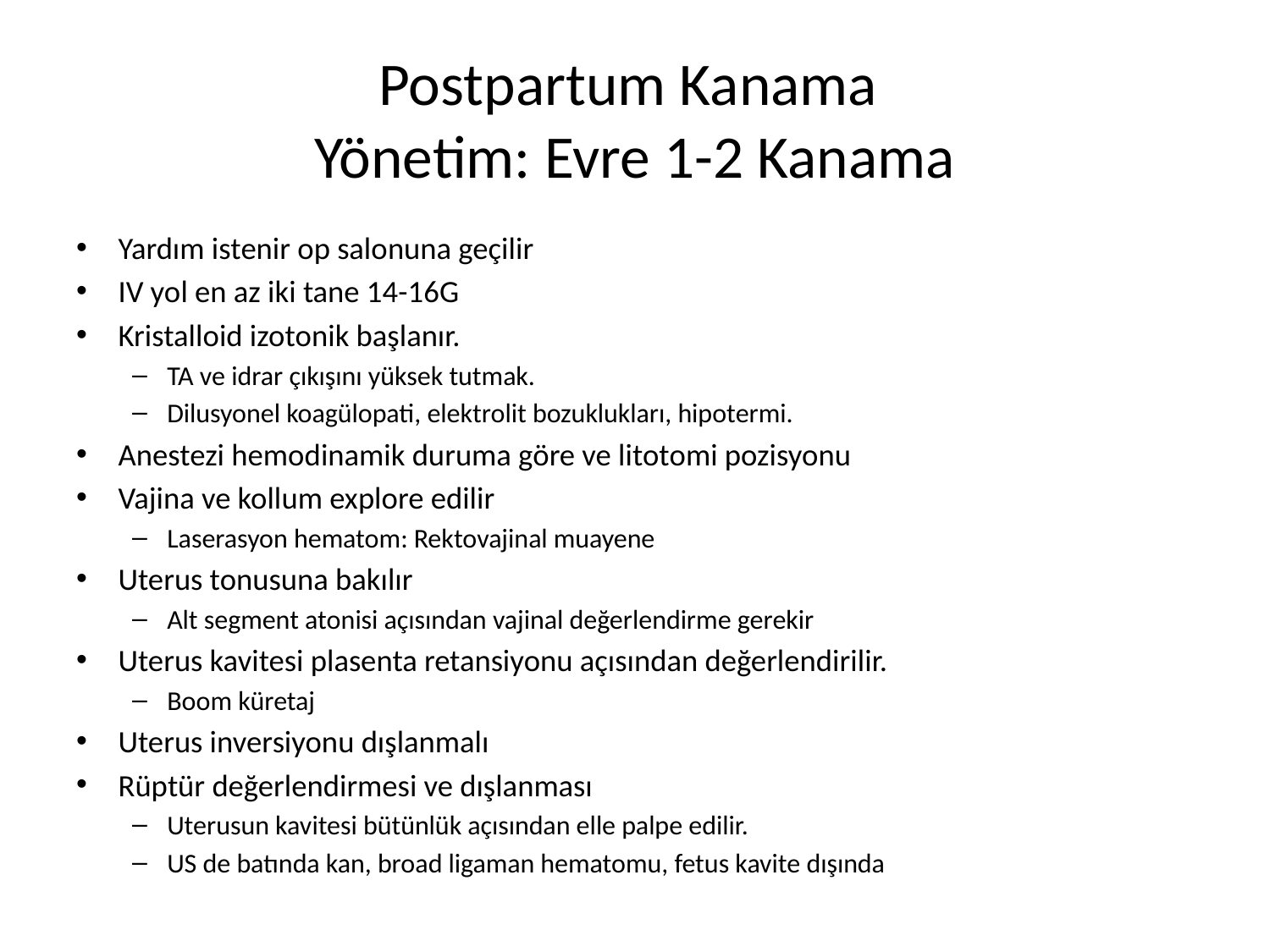

# Postpartum Kanama Yönetim: Evre 1-2 Kanama
Yardım istenir op salonuna geçilir
IV yol en az iki tane 14-16G
Kristalloid izotonik başlanır.
TA ve idrar çıkışını yüksek tutmak.
Dilusyonel koagülopati, elektrolit bozuklukları, hipotermi.
Anestezi hemodinamik duruma göre ve litotomi pozisyonu
Vajina ve kollum explore edilir
Laserasyon hematom: Rektovajinal muayene
Uterus tonusuna bakılır
Alt segment atonisi açısından vajinal değerlendirme gerekir
Uterus kavitesi plasenta retansiyonu açısından değerlendirilir.
Boom küretaj
Uterus inversiyonu dışlanmalı
Rüptür değerlendirmesi ve dışlanması
Uterusun kavitesi bütünlük açısından elle palpe edilir.
US de batında kan, broad ligaman hematomu, fetus kavite dışında